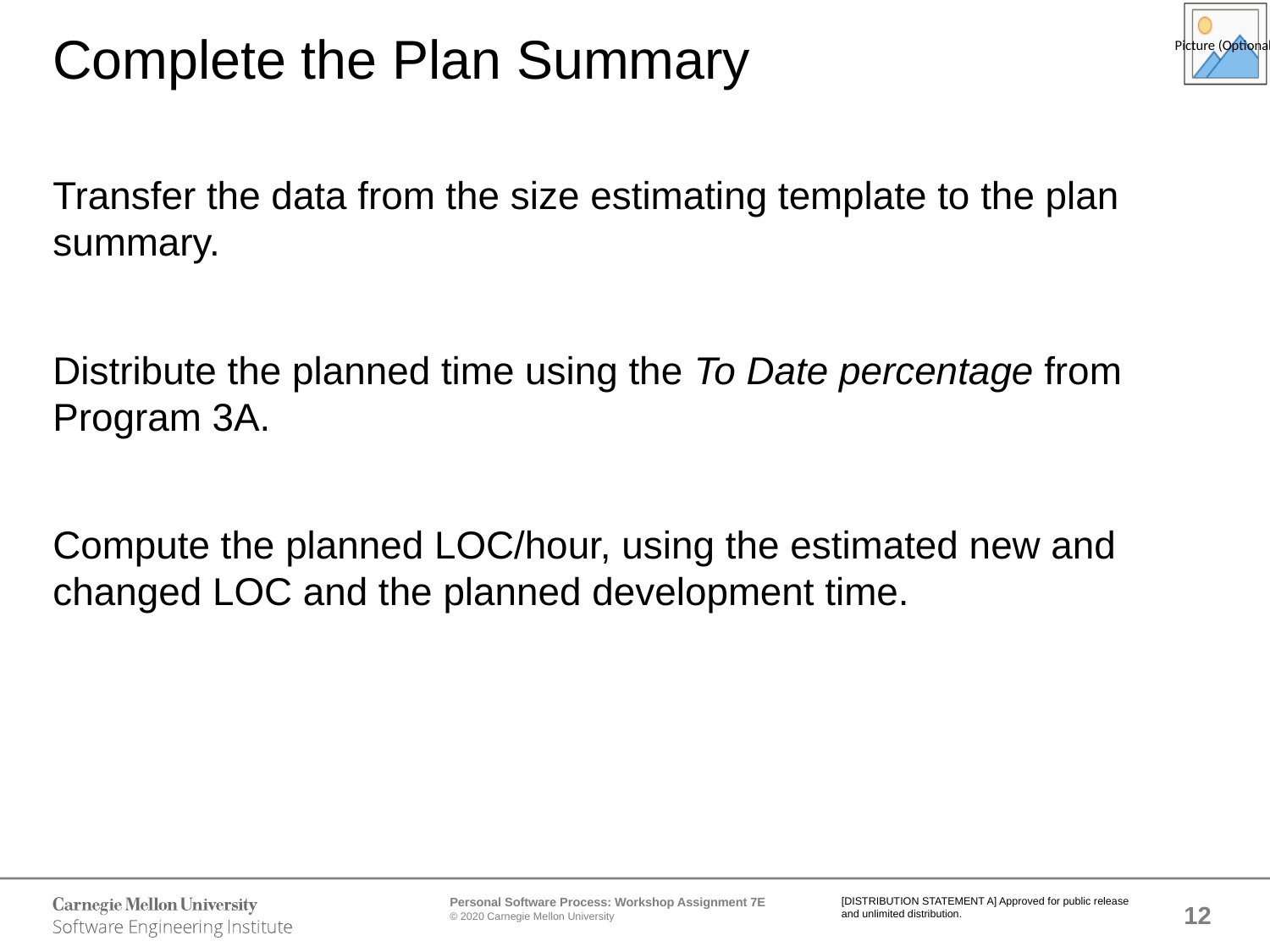

# Complete the Plan Summary
Transfer the data from the size estimating template to the plan summary.

Distribute the planned time using the To Date percentage from Program 3A.

Compute the planned LOC/hour, using the estimated new and changed LOC and the planned development time.